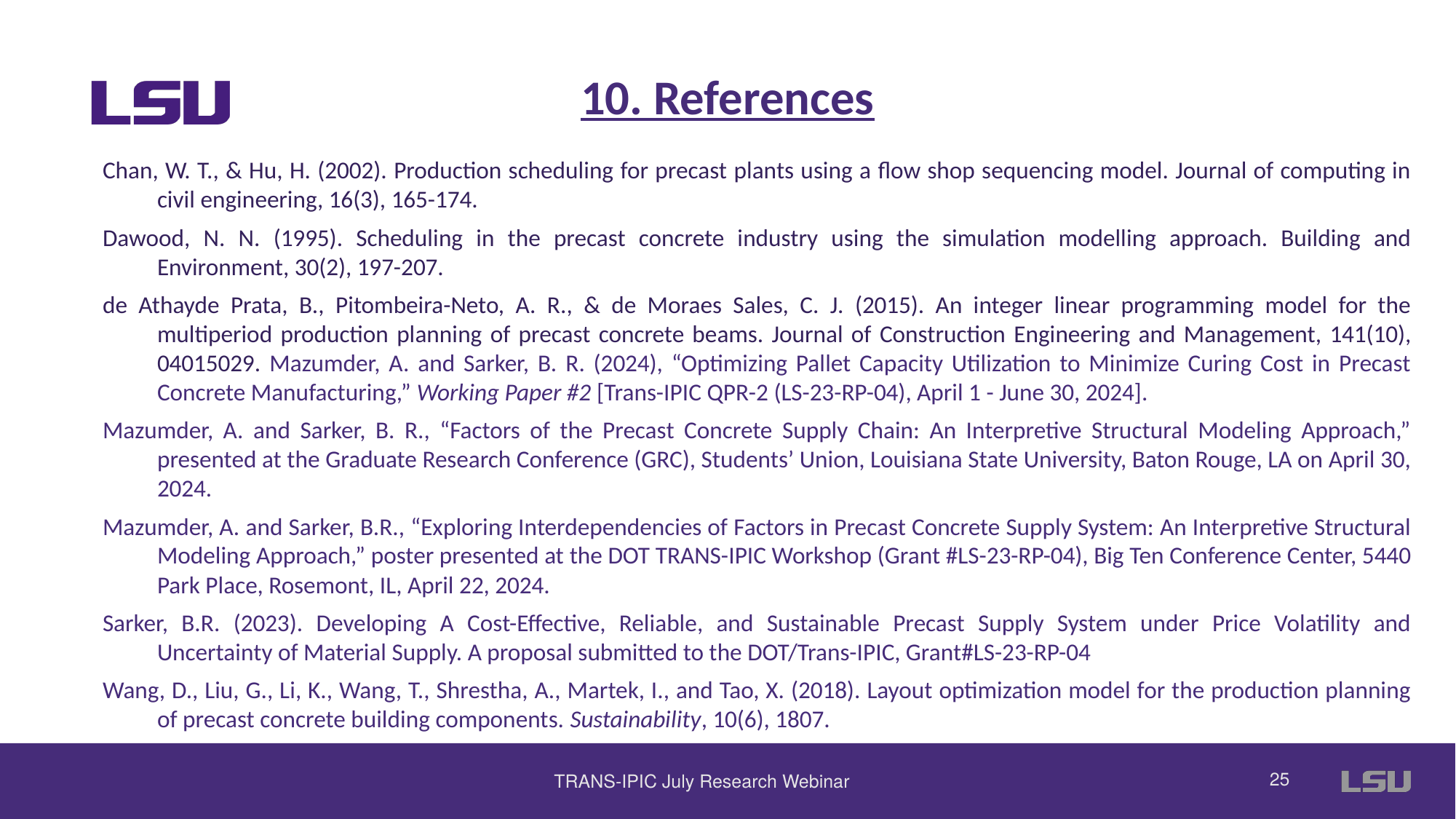

10. References
Chan, W. T., & Hu, H. (2002). Production scheduling for precast plants using a flow shop sequencing model. Journal of computing in civil engineering, 16(3), 165-174.
Dawood, N. N. (1995). Scheduling in the precast concrete industry using the simulation modelling approach. Building and Environment, 30(2), 197-207.
de Athayde Prata, B., Pitombeira-Neto, A. R., & de Moraes Sales, C. J. (2015). An integer linear programming model for the multiperiod production planning of precast concrete beams. Journal of Construction Engineering and Management, 141(10), 04015029. Mazumder, A. and Sarker, B. R. (2024), “Optimizing Pallet Capacity Utilization to Minimize Curing Cost in Precast Concrete Manufacturing,” Working Paper #2 [Trans-IPIC QPR-2 (LS-23-RP-04), April 1 - June 30, 2024].
Mazumder, A. and Sarker, B. R., “Factors of the Precast Concrete Supply Chain: An Interpretive Structural Modeling Approach,” presented at the Graduate Research Conference (GRC), Students’ Union, Louisiana State University, Baton Rouge, LA on April 30, 2024.
Mazumder, A. and Sarker, B.R., “Exploring Interdependencies of Factors in Precast Concrete Supply System: An Interpretive Structural Modeling Approach,” poster presented at the DOT TRANS-IPIC Workshop (Grant #LS-23-RP-04), Big Ten Conference Center, 5440 Park Place, Rosemont, IL, April 22, 2024.
Sarker, B.R. (2023). Developing A Cost-Effective, Reliable, and Sustainable Precast Supply System under Price Volatility and Uncertainty of Material Supply. A proposal submitted to the DOT/Trans-IPIC, Grant#LS-23-RP-04
Wang, D., Liu, G., Li, K., Wang, T., Shrestha, A., Martek, I., and Tao, X. (2018). Layout optimization model for the production planning of precast concrete building components. Sustainability, 10(6), 1807.
TRANS-IPIC July Research Webinar
25